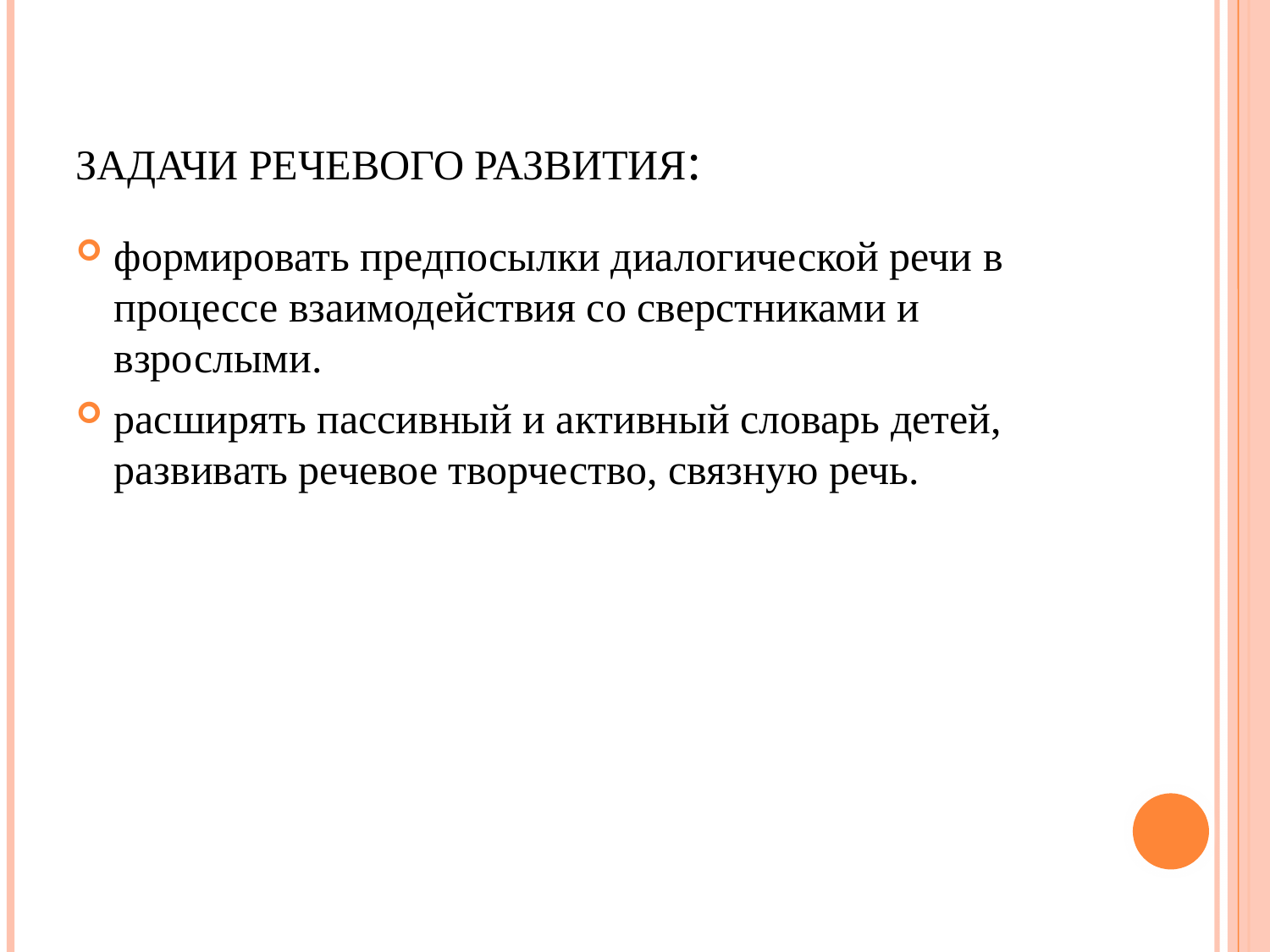

# Задачи речевого развития:
формировать предпосылки диалогической речи в процессе взаимодействия со сверстниками и взрослыми.
расширять пассивный и активный словарь детей, развивать речевое творчество, связную речь.